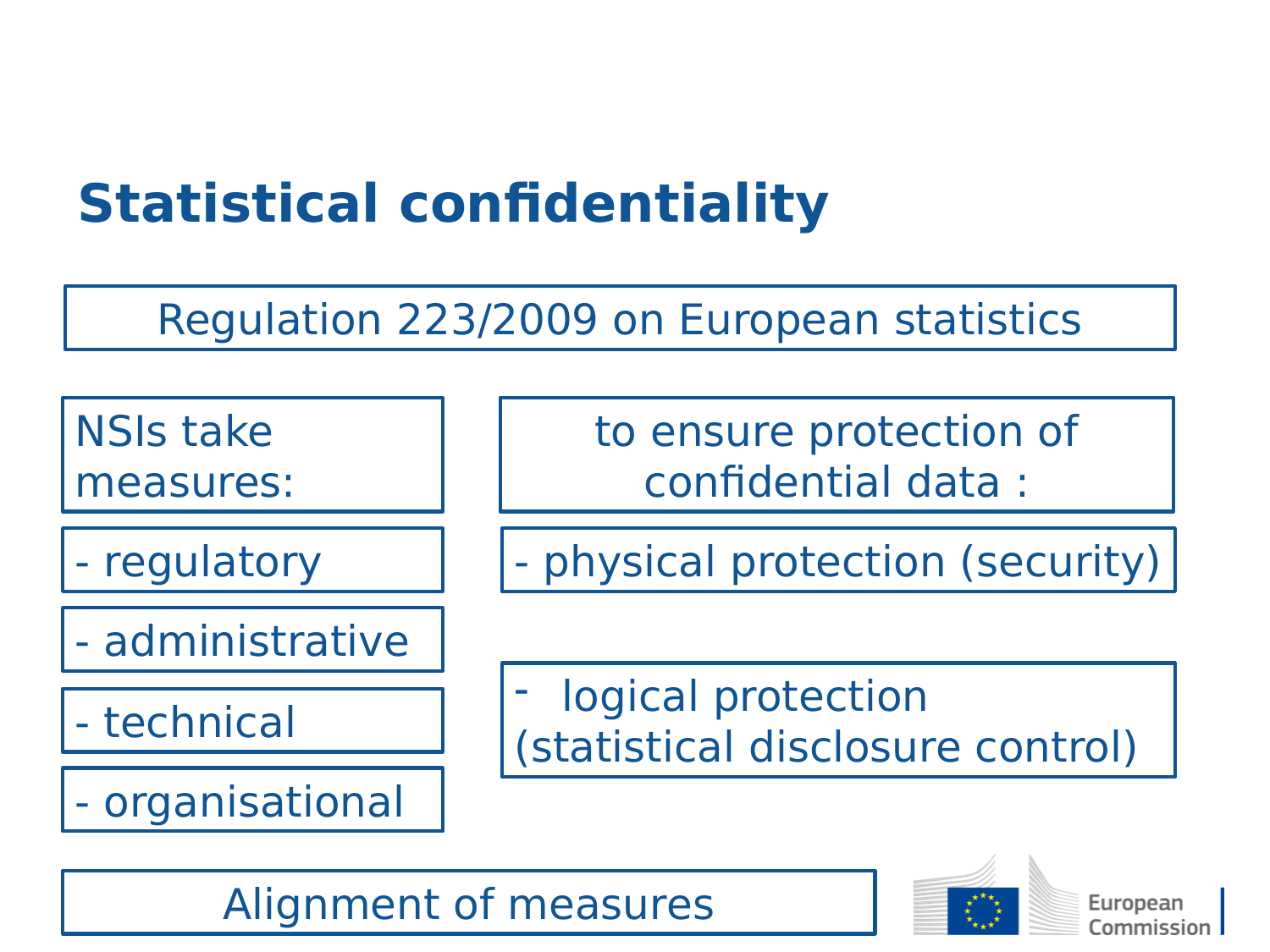

# Statistical confidentiality
Regulation 223/2009 on European statistics
NSIs take measures:
to ensure protection of confidential data :
- regulatory
- physical protection (security)
- administrative
logical protection
(statistical disclosure control)
- technical
- organisational
Alignment of measures